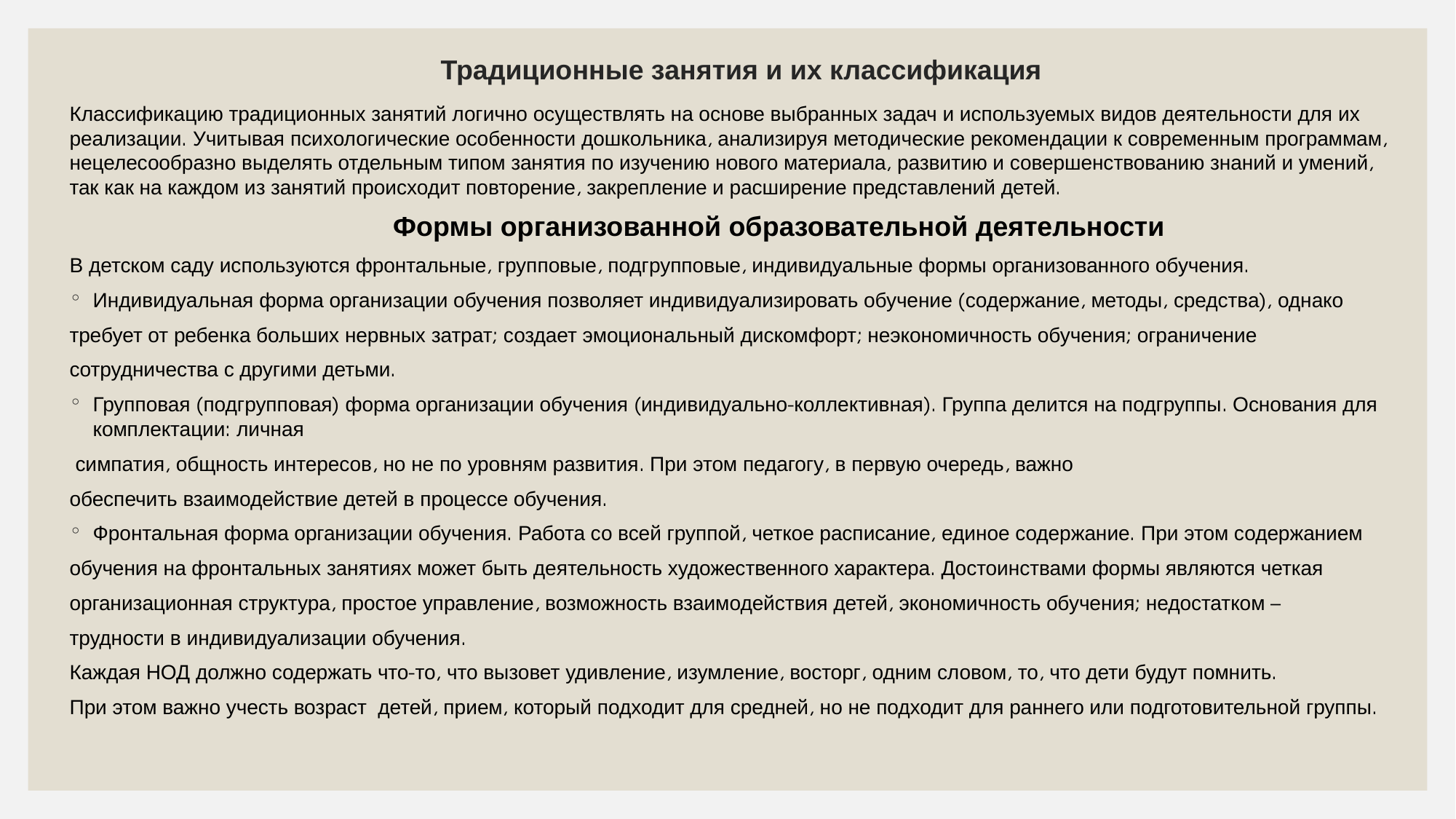

# Традиционные занятия и их классификация
Классификацию традиционных занятий логично осуществлять на основе выбранных задач и используемых видов деятельности для их реализации. Учитывая психологические особенности дошкольника, анализируя методические рекомендации к современным программам, нецелесообразно выделять отдельным типом занятия по изучению нового материала, развитию и совершенствованию знаний и умений, так как на каждом из занятий происходит повторение, закрепление и расширение представлений детей.
             Формы организованной образовательной деятельности
В детском саду используются фронтальные, групповые, подгрупповые, индивидуальные формы организованного обучения.
Индивидуальная форма организации обучения позволяет индивидуализировать обучение (содержание, методы, средства), однако
требует от ребенка больших нервных затрат; создает эмоциональный дискомфорт; неэкономичность обучения; ограничение
сотрудничества с другими детьми.
Групповая (подгрупповая) форма организации обучения (индивидуально-коллективная). Группа делится на подгруппы. Основания для комплектации: личная
 симпатия, общность интересов, но не по уровням развития. При этом педагогу, в первую очередь, важно
обеспечить взаимодействие детей в процессе обучения.
Фронтальная форма организации обучения. Работа со всей группой, четкое расписание, единое содержание. При этом содержанием
обучения на фронтальных занятиях может быть деятельность художественного характера. Достоинствами формы являются четкая
организационная структура, простое управление, возможность взаимодействия детей, экономичность обучения; недостатком –
трудности в индивидуализации обучения.
Каждая НОД должно содержать что-то, что вызовет удивление, изумление, восторг, одним словом, то, что дети будут помнить.
При этом важно учесть возраст  детей, прием, который подходит для средней, но не подходит для раннего или подготовительной группы.